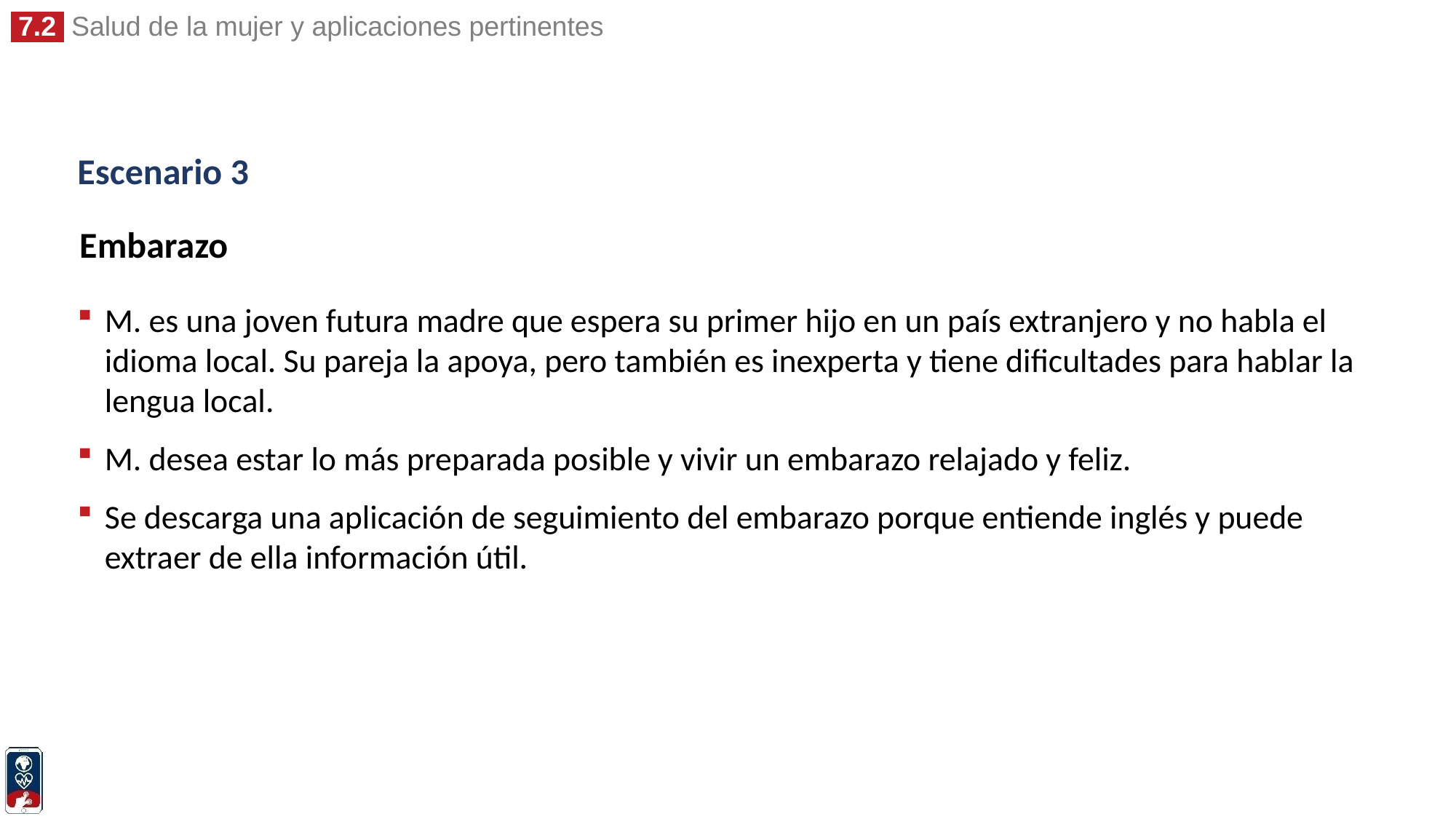

# Escenario 3
Embarazo
M. es una joven futura madre que espera su primer hijo en un país extranjero y no habla el idioma local. Su pareja la apoya, pero también es inexperta y tiene dificultades para hablar la lengua local.
M. desea estar lo más preparada posible y vivir un embarazo relajado y feliz.
Se descarga una aplicación de seguimiento del embarazo porque entiende inglés y puede extraer de ella información útil.